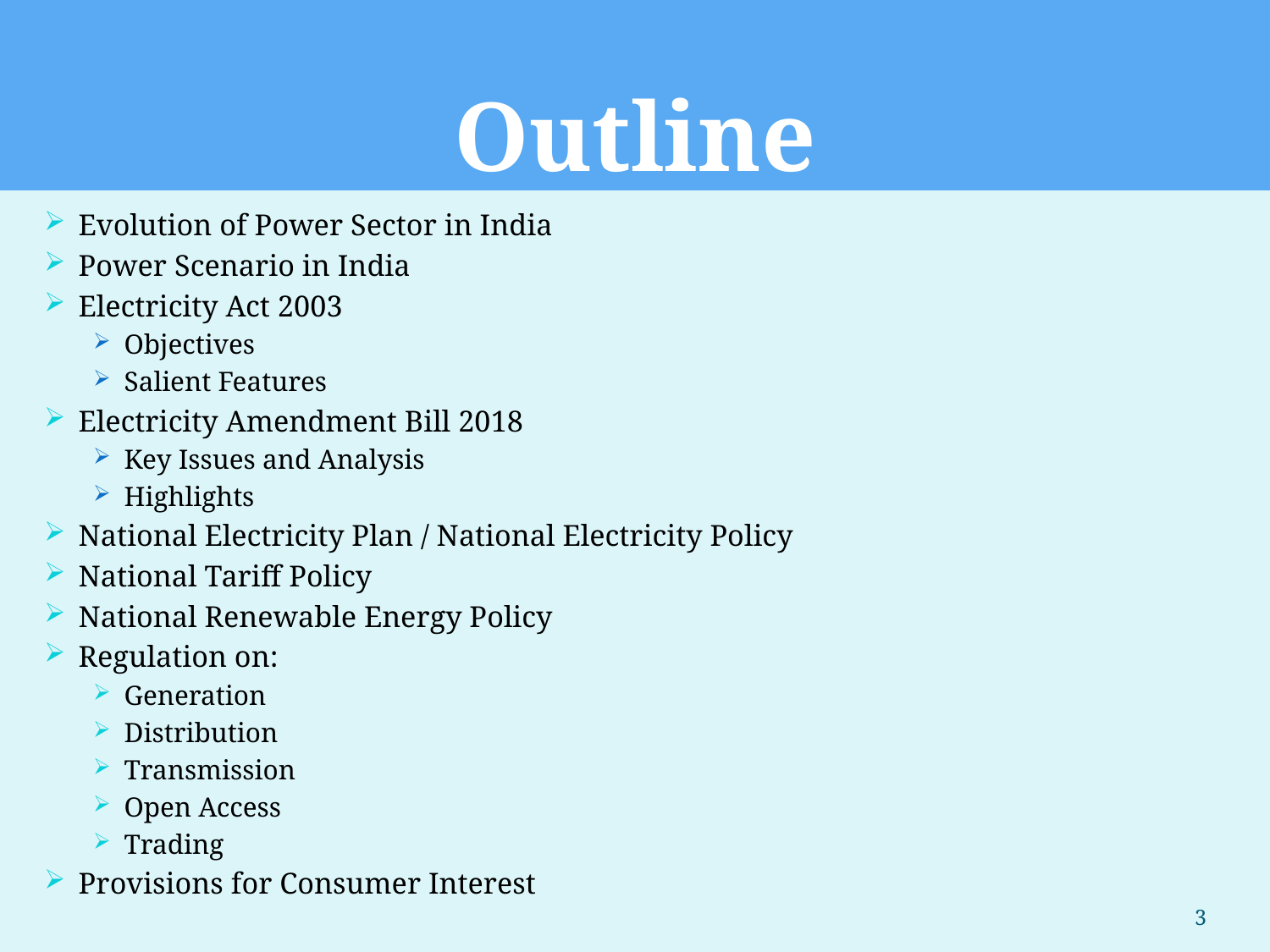

# Outline
Evolution of Power Sector in India
Power Scenario in India
Electricity Act 2003
Objectives
Salient Features
Electricity Amendment Bill 2018
Key Issues and Analysis
Highlights
National Electricity Plan / National Electricity Policy
National Tariff Policy
National Renewable Energy Policy
Regulation on:
Generation
Distribution
Transmission
Open Access
Trading
Provisions for Consumer Interest

3